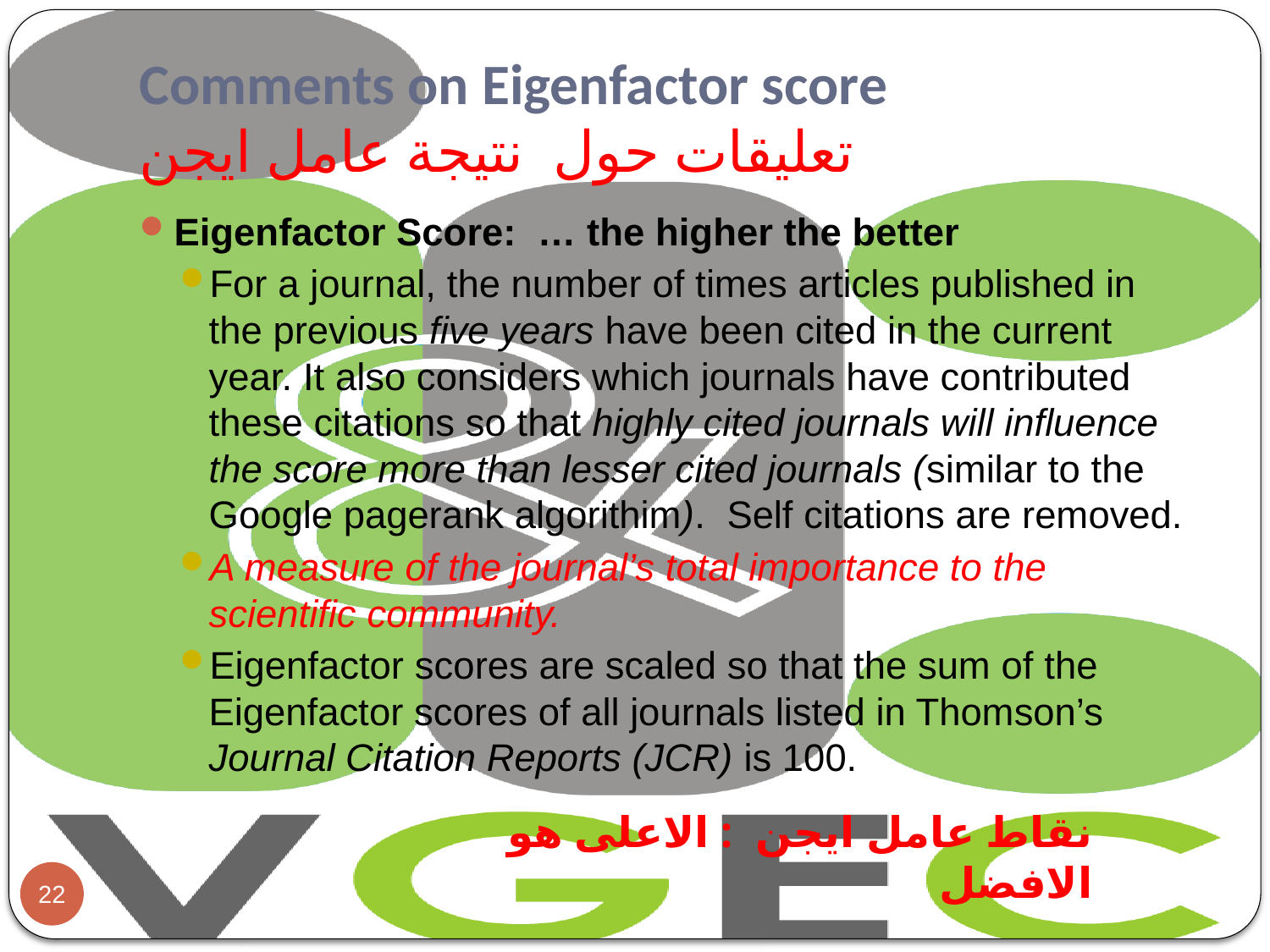

# Comments on Eigenfactor score تعليقات حول  نتيجة عامل ايجن
Eigenfactor Score:  … the higher the better
For a journal, the number of times articles published in the previous five years have been cited in the current year. It also considers which journals have contributed these citations so that highly cited journals will influence the score more than lesser cited journals (similar to the Google pagerank algorithim).  Self citations are removed.
A measure of the journal’s total importance to the scientific community.
Eigenfactor scores are scaled so that the sum of the Eigenfactor scores of all journals listed in Thomson’s Journal Citation Reports (JCR) is 100.
نقاط عامل ايجن  : الاعلى هو الافضل
22